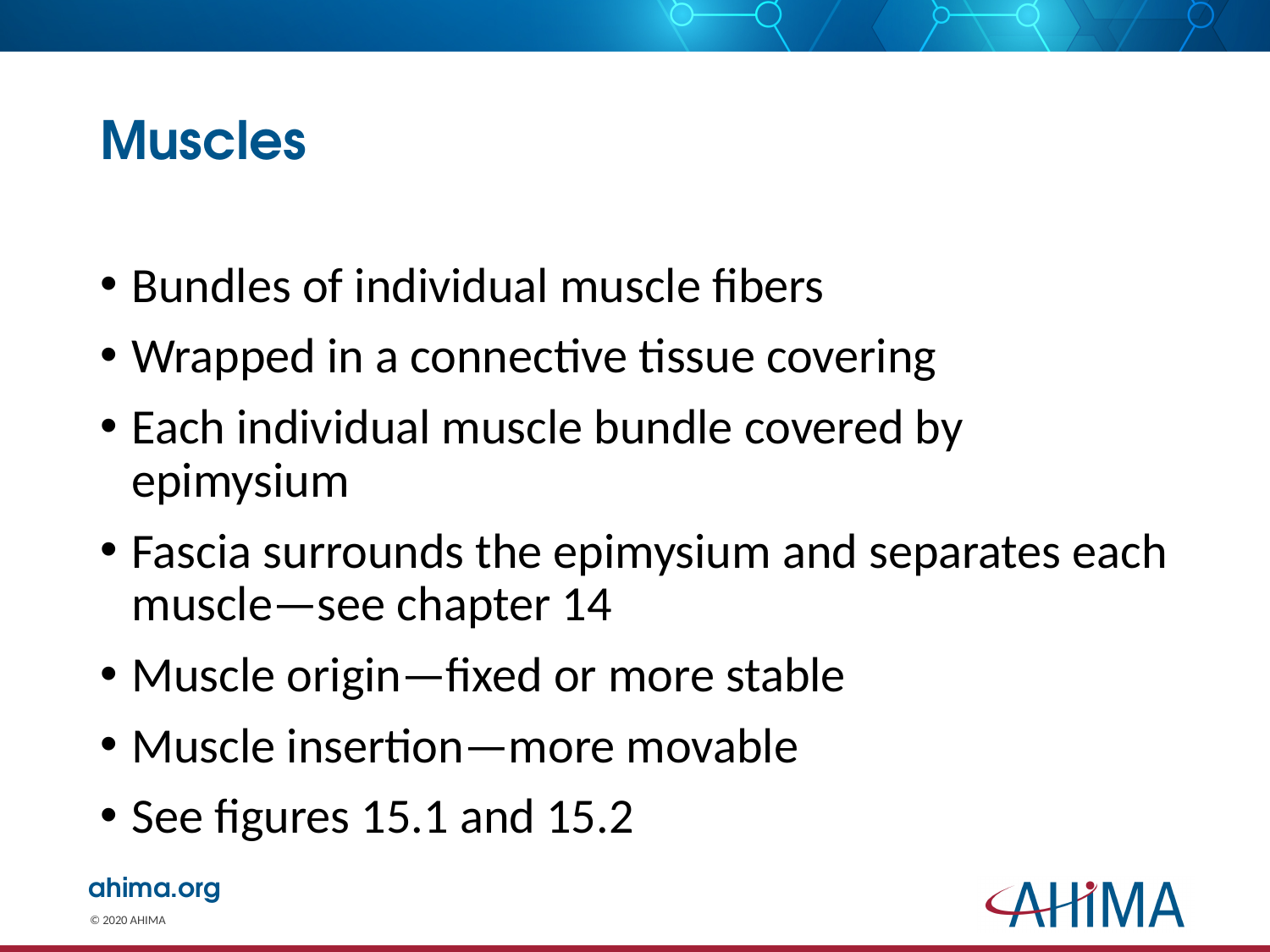

# Muscles
Bundles of individual muscle fibers
Wrapped in a connective tissue covering
Each individual muscle bundle covered by epimysium
Fascia surrounds the epimysium and separates each muscle—see chapter 14
Muscle origin—fixed or more stable
Muscle insertion—more movable
See figures 15.1 and 15.2